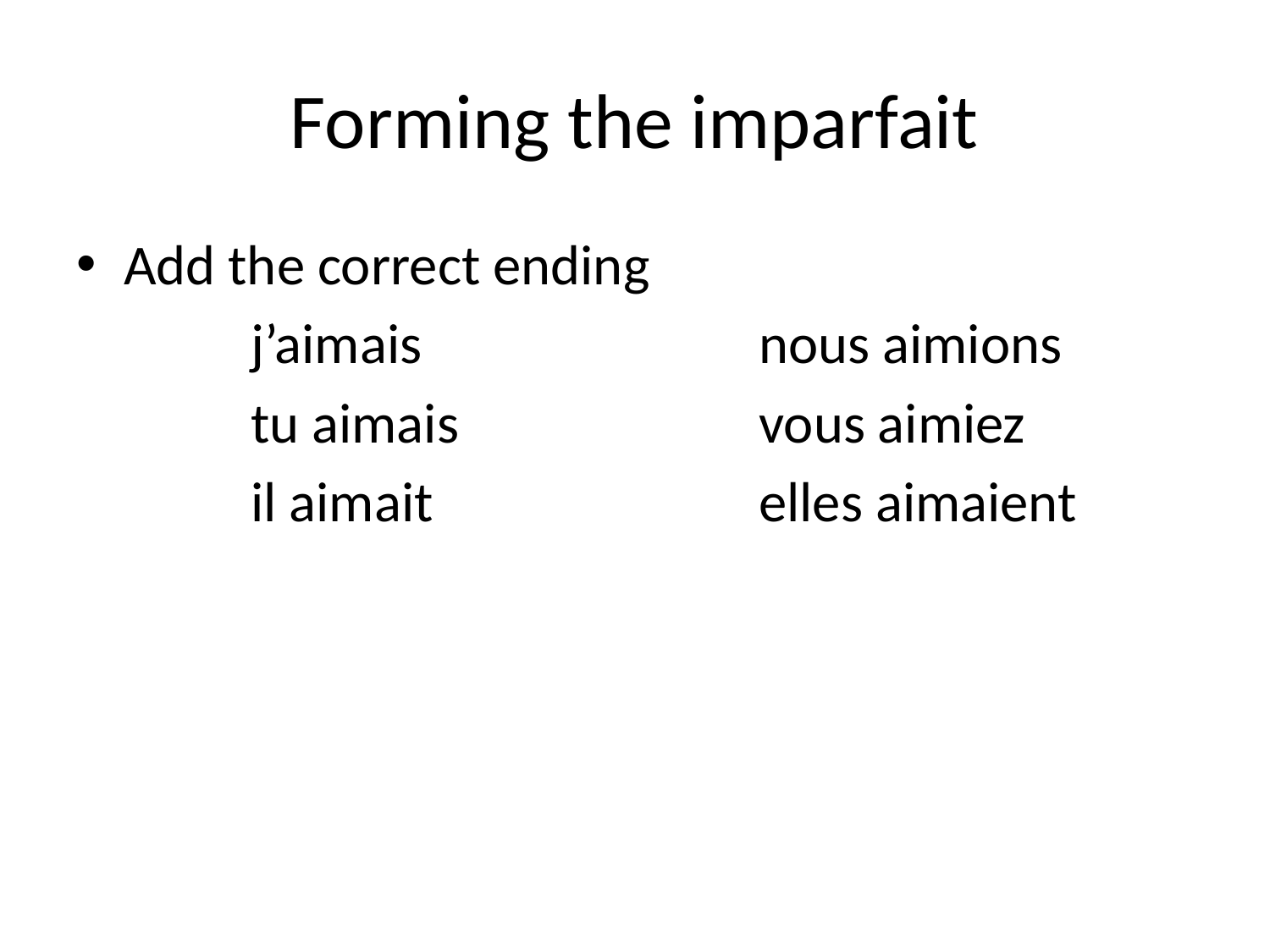

# Forming the imparfait
Add the correct ending
		j’aimais			nous aimions
		tu aimais			vous aimiez
		il aimait			elles aimaient